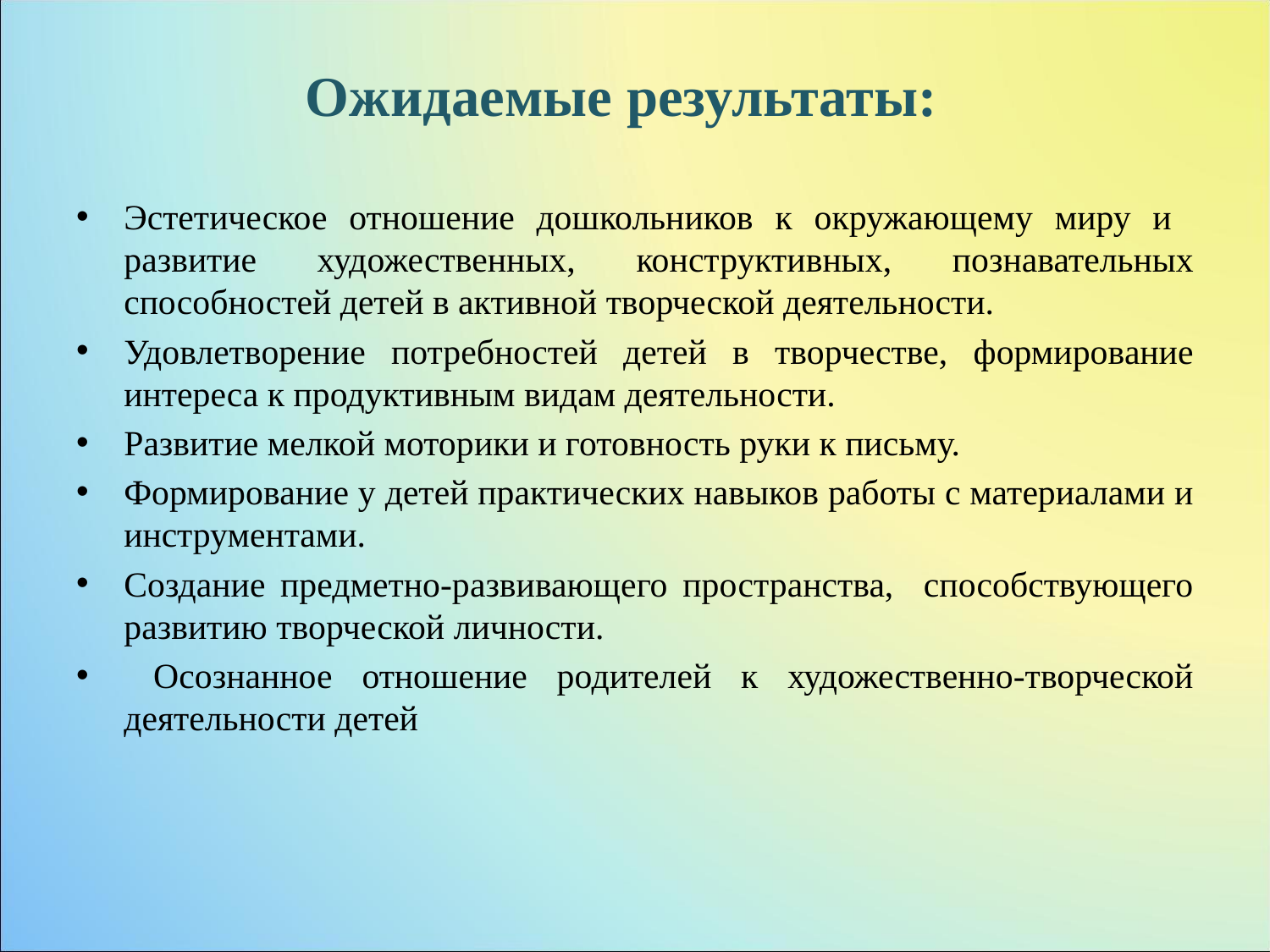

# Ожидаемые результаты:
Эстетическое отношение дошкольников к окружающему миру и  развитие художественных, конструктивных, познавательных способностей детей в активной творческой деятельности.
Удовлетворение потребностей детей в творчестве, формирование интереса к продуктивным видам деятельности.
Развитие мелкой моторики и готовность руки к письму.
Формирование у детей практических навыков работы с материалами и инструментами.
Создание предметно-развивающего пространства,  способствующего развитию творческой личности.
 Осознанное отношение родителей к художественно-творческой деятельности детей